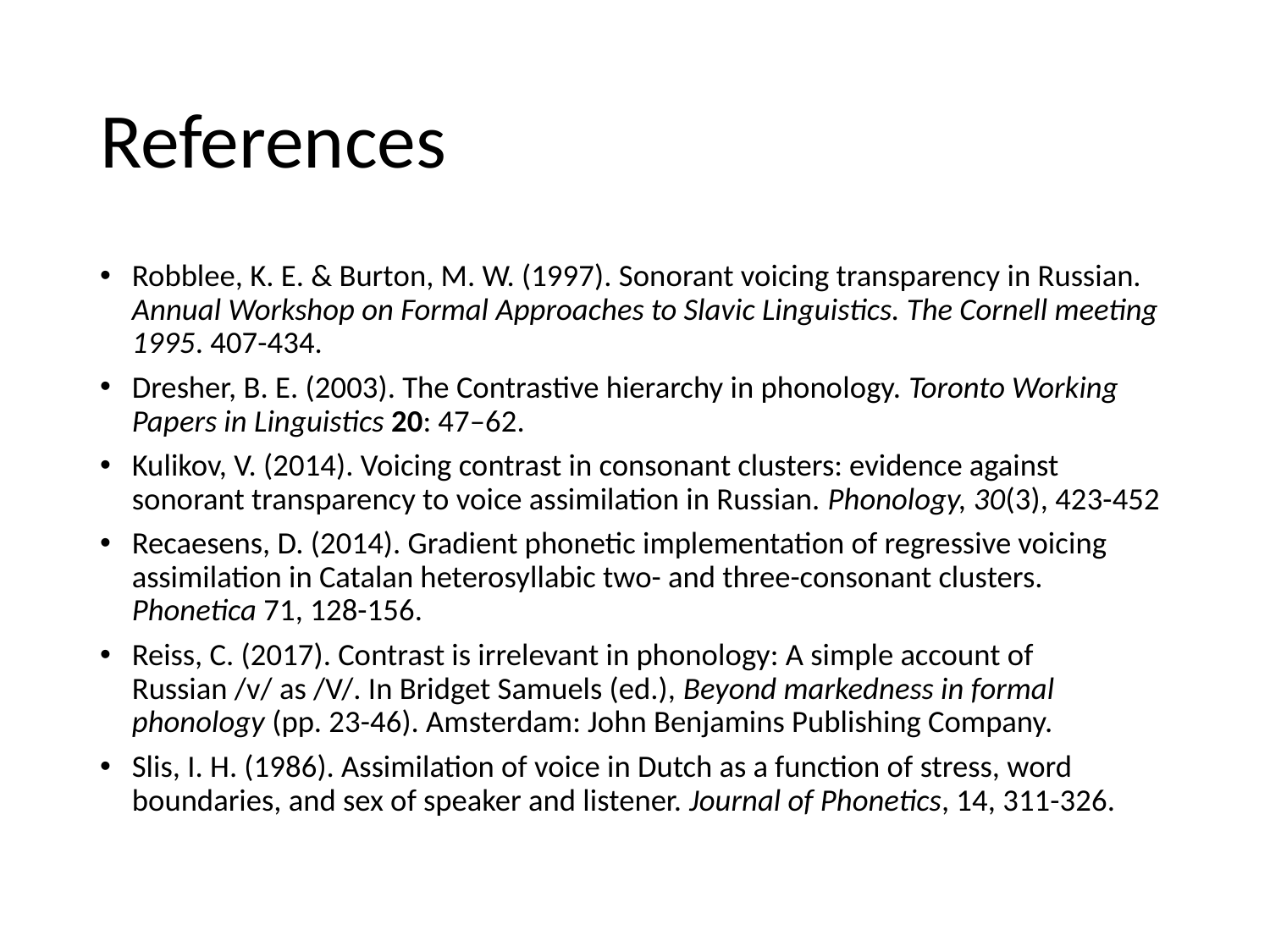

# References
Robblee, K. E. & Burton, M. W. (1997). Sonorant voicing transparency in Russian. Annual Workshop on Formal Approaches to Slavic Linguistics. The Cornell meeting 1995. 407-434.
Dresher, B. E. (2003). The Contrastive hierarchy in phonology. Toronto Working Papers in Linguistics 20: 47–62.
Kulikov, V. (2014). Voicing contrast in consonant clusters: evidence against sonorant transparency to voice assimilation in Russian. Phonology, 30(3), 423-452
Recaesens, D. (2014). Gradient phonetic implementation of regressive voicing assimilation in Catalan heterosyllabic two- and three-consonant clusters. Phonetica 71, 128-156.
Reiss, C. (2017). Contrast is irrelevant in phonology: A simple account of Russian /v/ as /V/. In Bridget Samuels (ed.), Beyond markedness in formal phonology (pp. 23-46). Amsterdam: John Benjamins Publishing Company.
Slis, I. H. (1986). Assimilation of voice in Dutch as a function of stress, word boundaries, and sex of speaker and listener. Journal of Phonetics, 14, 311-326.